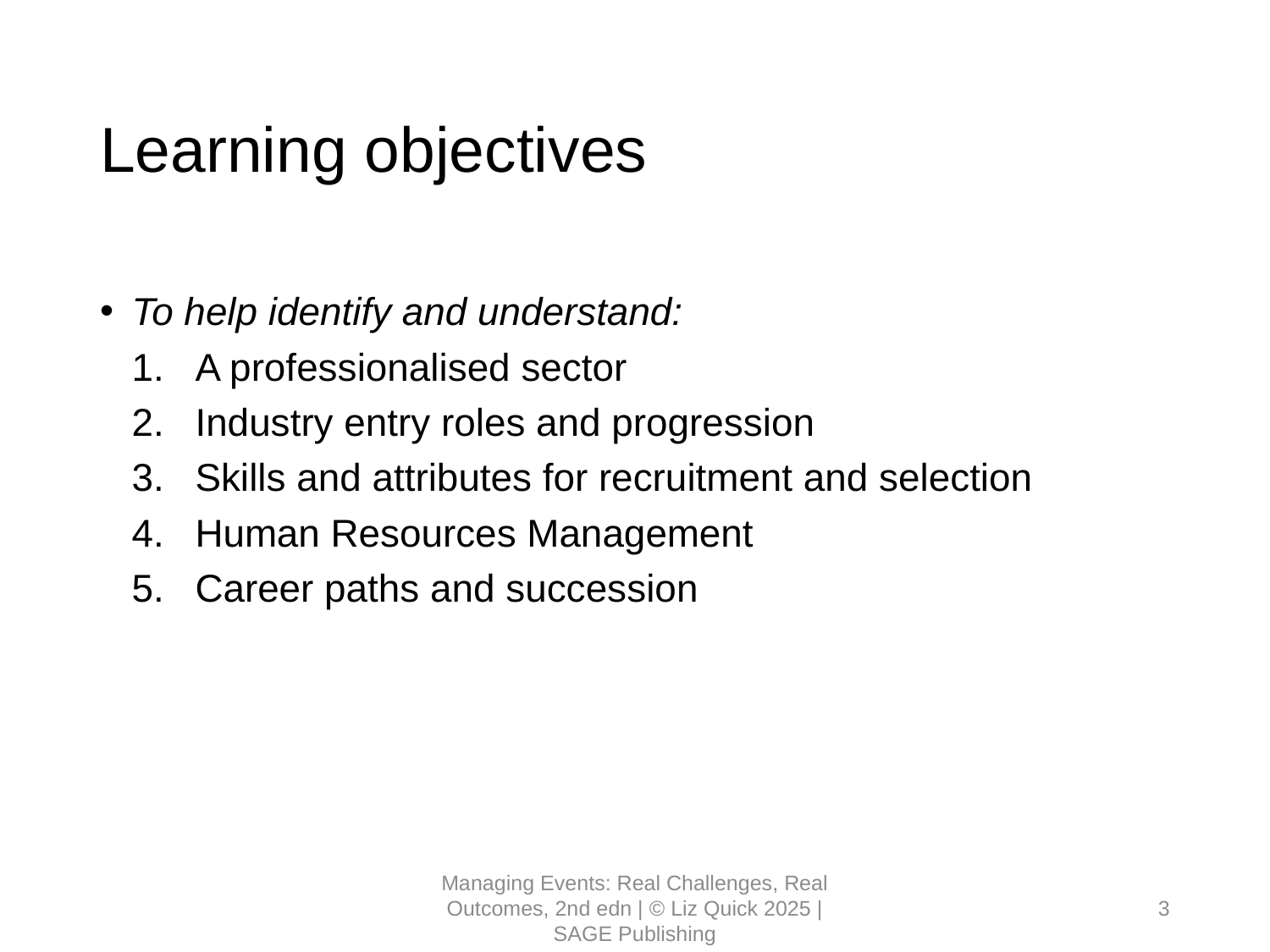

# Learning objectives
To help identify and understand:
A professionalised sector
Industry entry roles and progression
Skills and attributes for recruitment and selection
Human Resources Management
Career paths and succession
Managing Events: Real Challenges, Real Outcomes, 2nd edn | © Liz Quick 2025 | SAGE Publishing
3